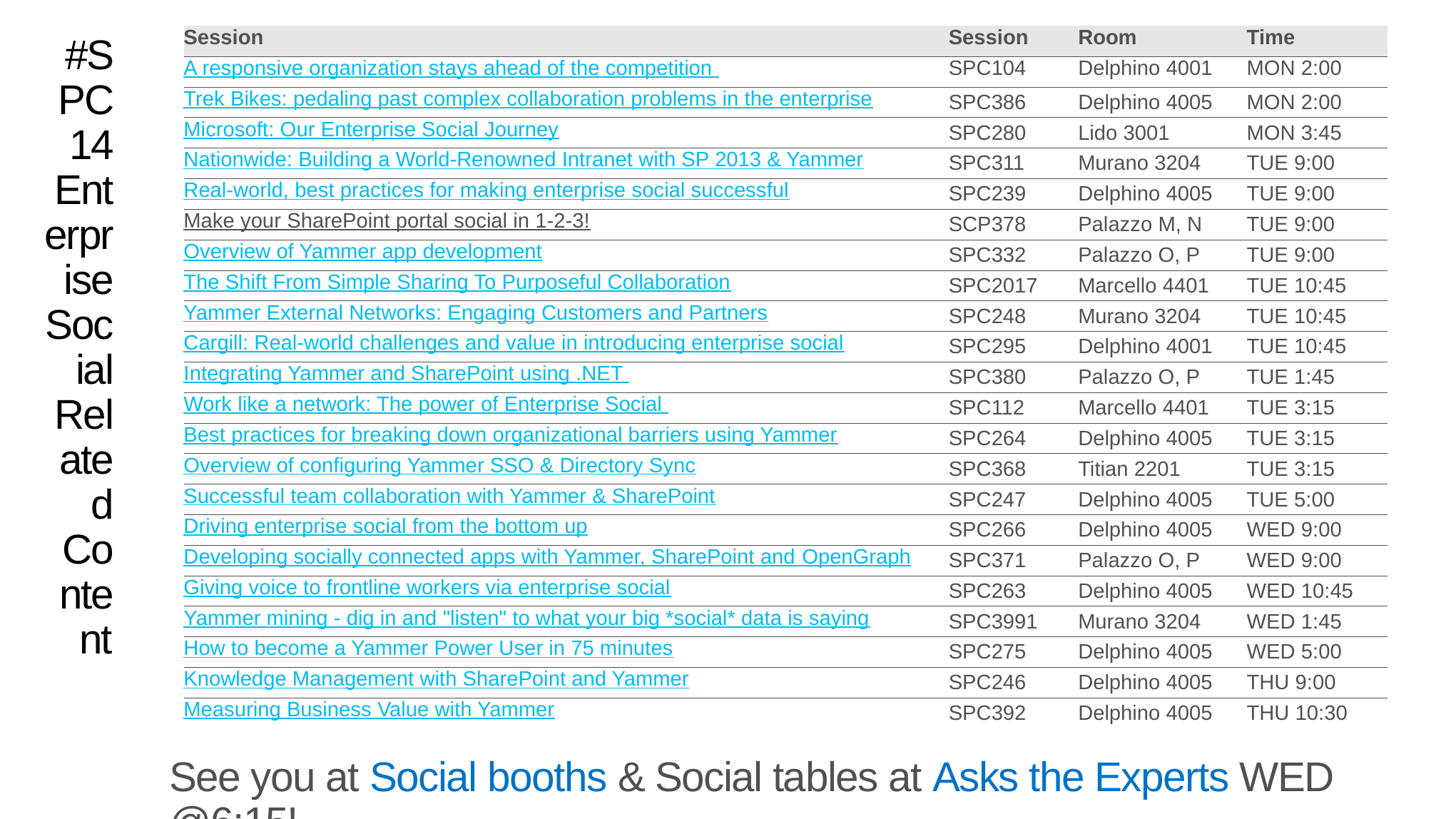

# #SPC14 Enterprise Social Related Content
| Session | Session | Room | Time |
| --- | --- | --- | --- |
| A responsive organization stays ahead of the competition | SPC104 | Delphino 4001 | MON 2:00 |
| Trek Bikes: pedaling past complex collaboration problems in the enterprise | SPC386 | Delphino 4005 | MON 2:00 |
| Microsoft: Our Enterprise Social Journey | SPC280 | Lido 3001 | MON 3:45 |
| Nationwide: Building a World-Renowned Intranet with SP 2013 & Yammer | SPC311 | Murano 3204 | TUE 9:00 |
| Real-world, best practices for making enterprise social successful | SPC239 | Delphino 4005 | TUE 9:00 |
| Make your SharePoint portal social in 1-2-3! | SCP378 | Palazzo M, N | TUE 9:00 |
| Overview of Yammer app development | SPC332 | Palazzo O, P | TUE 9:00 |
| The Shift From Simple Sharing To Purposeful Collaboration | SPC2017 | Marcello 4401 | TUE 10:45 |
| Yammer External Networks: Engaging Customers and Partners | SPC248 | Murano 3204 | TUE 10:45 |
| Cargill: Real-world challenges and value in introducing enterprise social | SPC295 | Delphino 4001 | TUE 10:45 |
| Integrating Yammer and SharePoint using .NET | SPC380 | Palazzo O, P | TUE 1:45 |
| Work like a network: The power of Enterprise Social | SPC112 | Marcello 4401 | TUE 3:15 |
| Best practices for breaking down organizational barriers using Yammer | SPC264 | Delphino 4005 | TUE 3:15 |
| Overview of configuring Yammer SSO & Directory Sync | SPC368 | Titian 2201 | TUE 3:15 |
| Successful team collaboration with Yammer & SharePoint | SPC247 | Delphino 4005 | TUE 5:00 |
| Driving enterprise social from the bottom up | SPC266 | Delphino 4005 | WED 9:00 |
| Developing socially connected apps with Yammer, SharePoint and OpenGraph | SPC371 | Palazzo O, P | WED 9:00 |
| Giving voice to frontline workers via enterprise social | SPC263 | Delphino 4005 | WED 10:45 |
| Yammer mining - dig in and "listen" to what your big \*social\* data is saying | SPC3991 | Murano 3204 | WED 1:45 |
| How to become a Yammer Power User in 75 minutes | SPC275 | Delphino 4005 | WED 5:00 |
| Knowledge Management with SharePoint and Yammer | SPC246 | Delphino 4005 | THU 9:00 |
| Measuring Business Value with Yammer | SPC392 | Delphino 4005 | THU 10:30 |
See you at Social booths & Social tables at Asks the Experts WED @6:15!